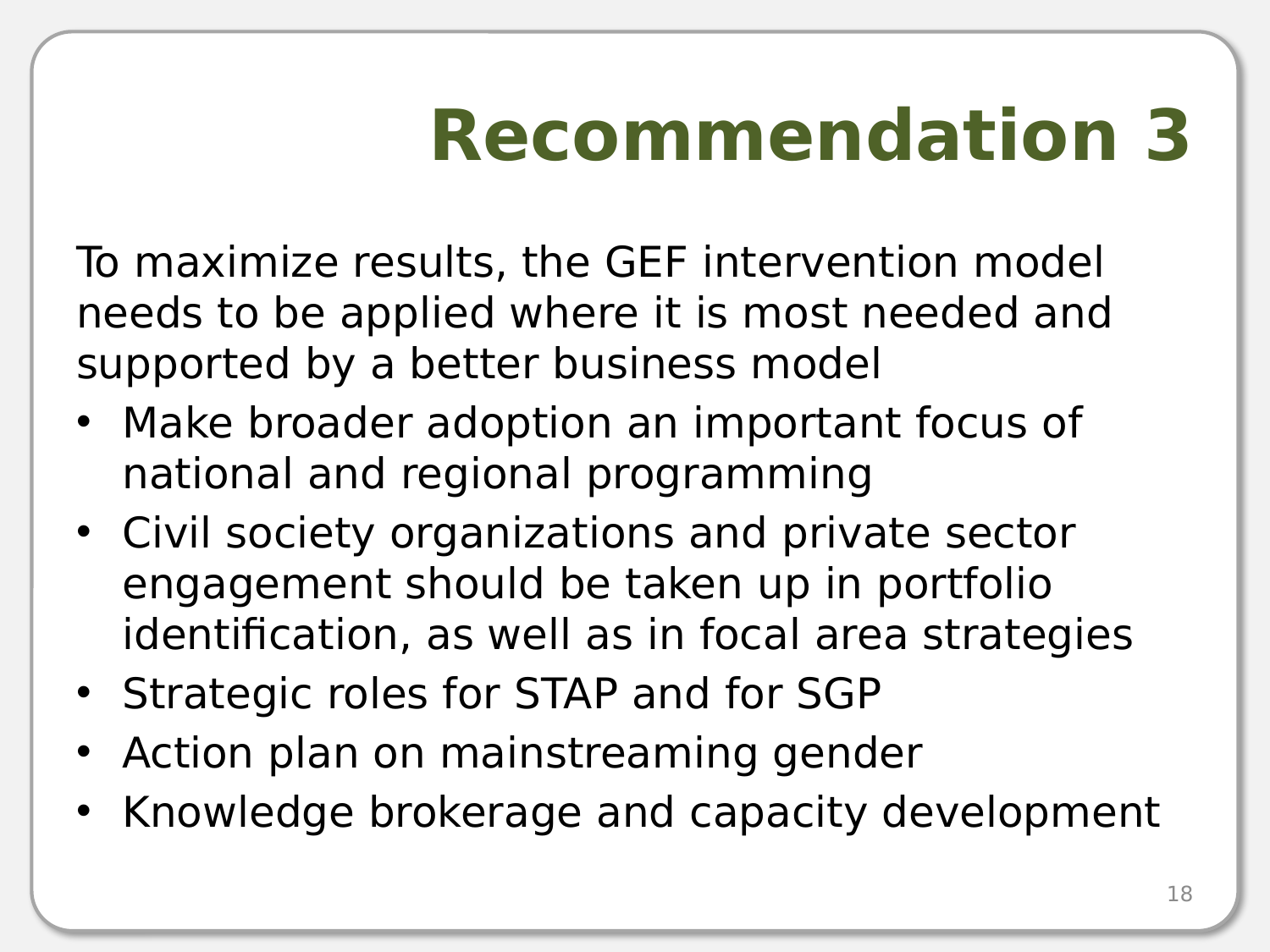

# Recommendation 3
To maximize results, the GEF intervention model needs to be applied where it is most needed and supported by a better business model
Make broader adoption an important focus of national and regional programming
Civil society organizations and private sector engagement should be taken up in portfolio identification, as well as in focal area strategies
Strategic roles for STAP and for SGP
Action plan on mainstreaming gender
Knowledge brokerage and capacity development

18